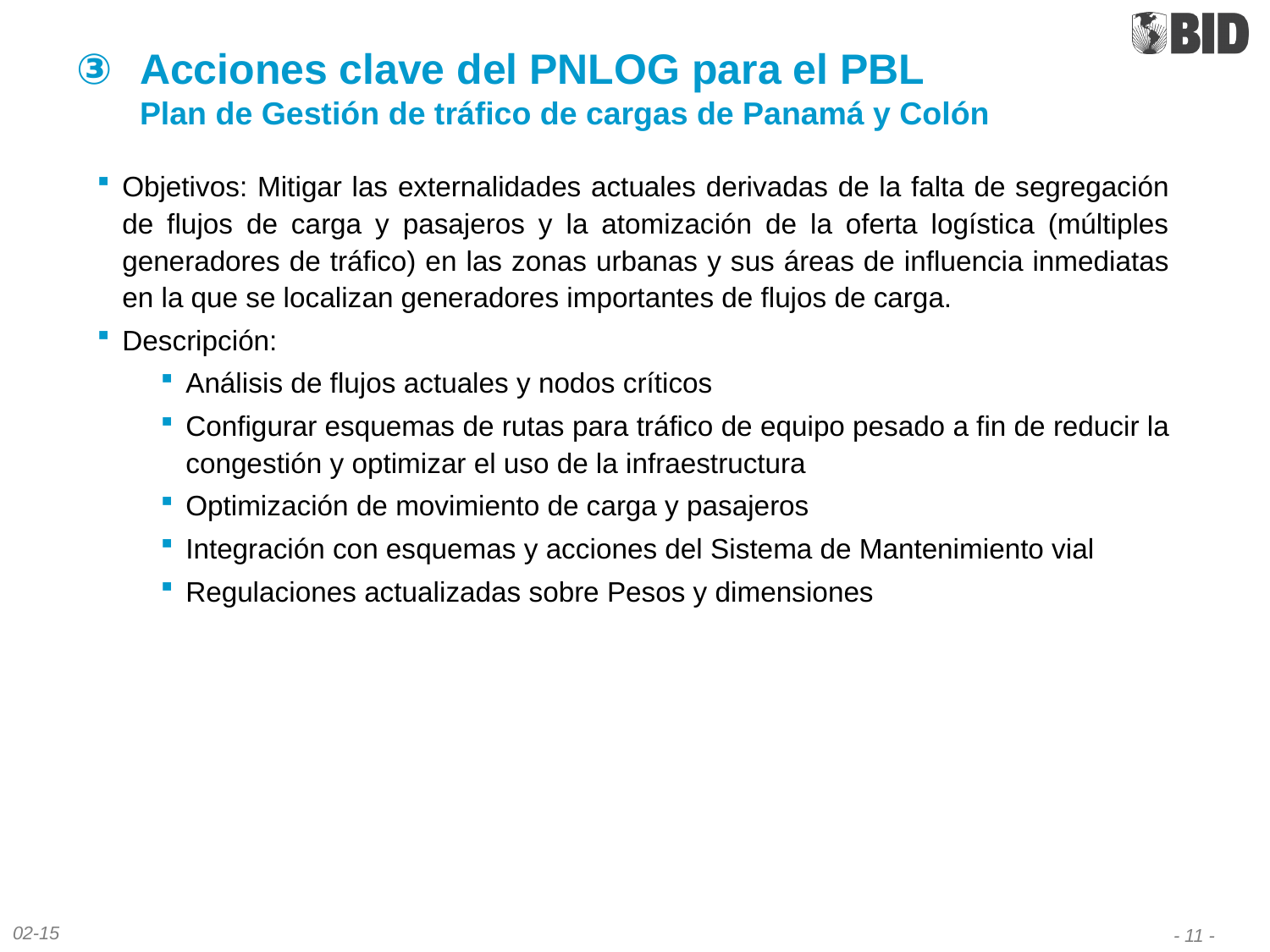

# Acciones clave del PNLOG para el PBL Plan de Gestión de tráfico de cargas de Panamá y Colón
Objetivos: Mitigar las externalidades actuales derivadas de la falta de segregación de flujos de carga y pasajeros y la atomización de la oferta logística (múltiples generadores de tráfico) en las zonas urbanas y sus áreas de influencia inmediatas en la que se localizan generadores importantes de flujos de carga.
Descripción:
Análisis de flujos actuales y nodos críticos
Configurar esquemas de rutas para tráfico de equipo pesado a fin de reducir la congestión y optimizar el uso de la infraestructura
Optimización de movimiento de carga y pasajeros
Integración con esquemas y acciones del Sistema de Mantenimiento vial
Regulaciones actualizadas sobre Pesos y dimensiones
02-15
- 11 -